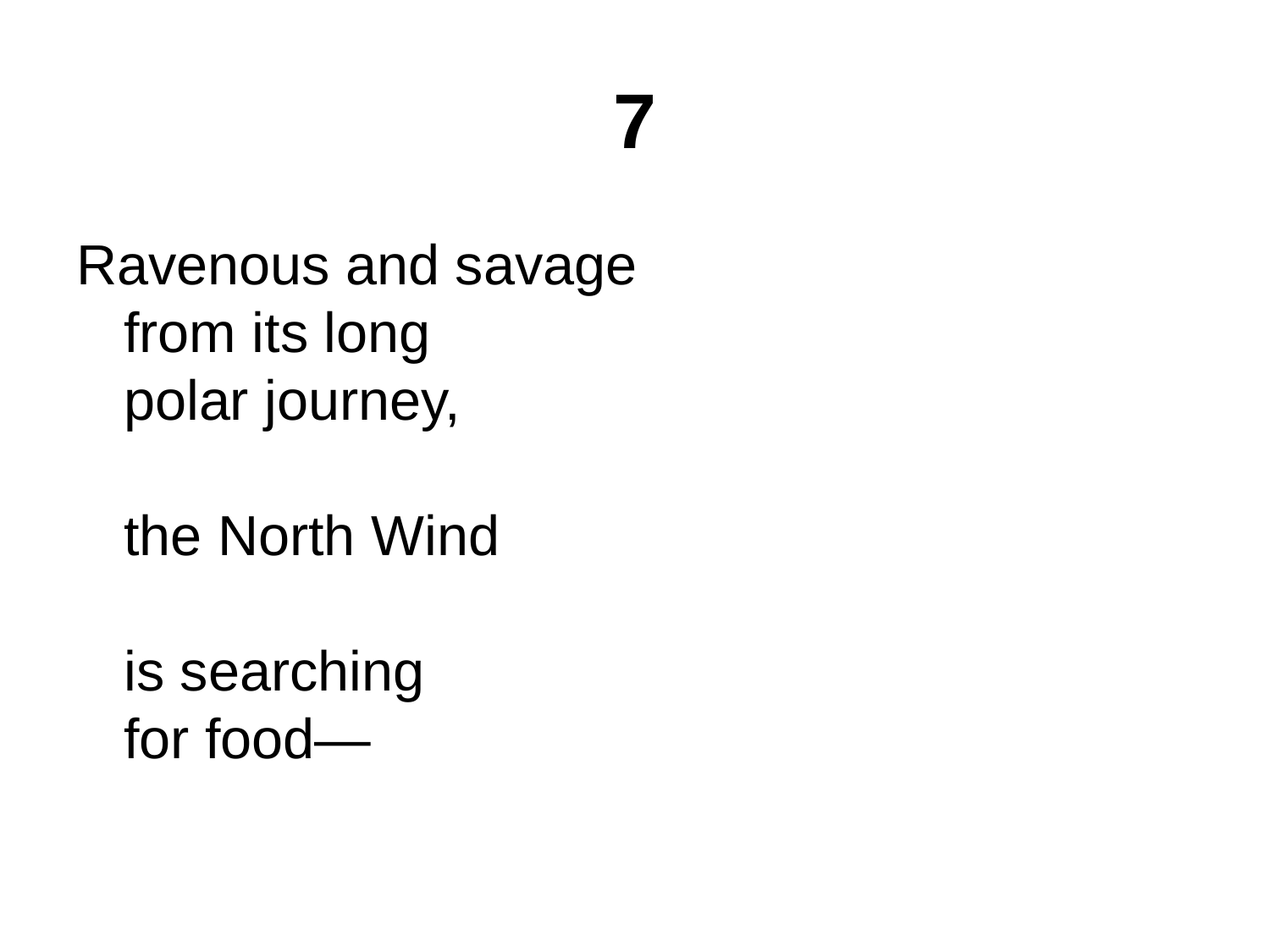

# 7
Ravenous and savage
from its long
polar journey,
the North Wind
is searching
for food—